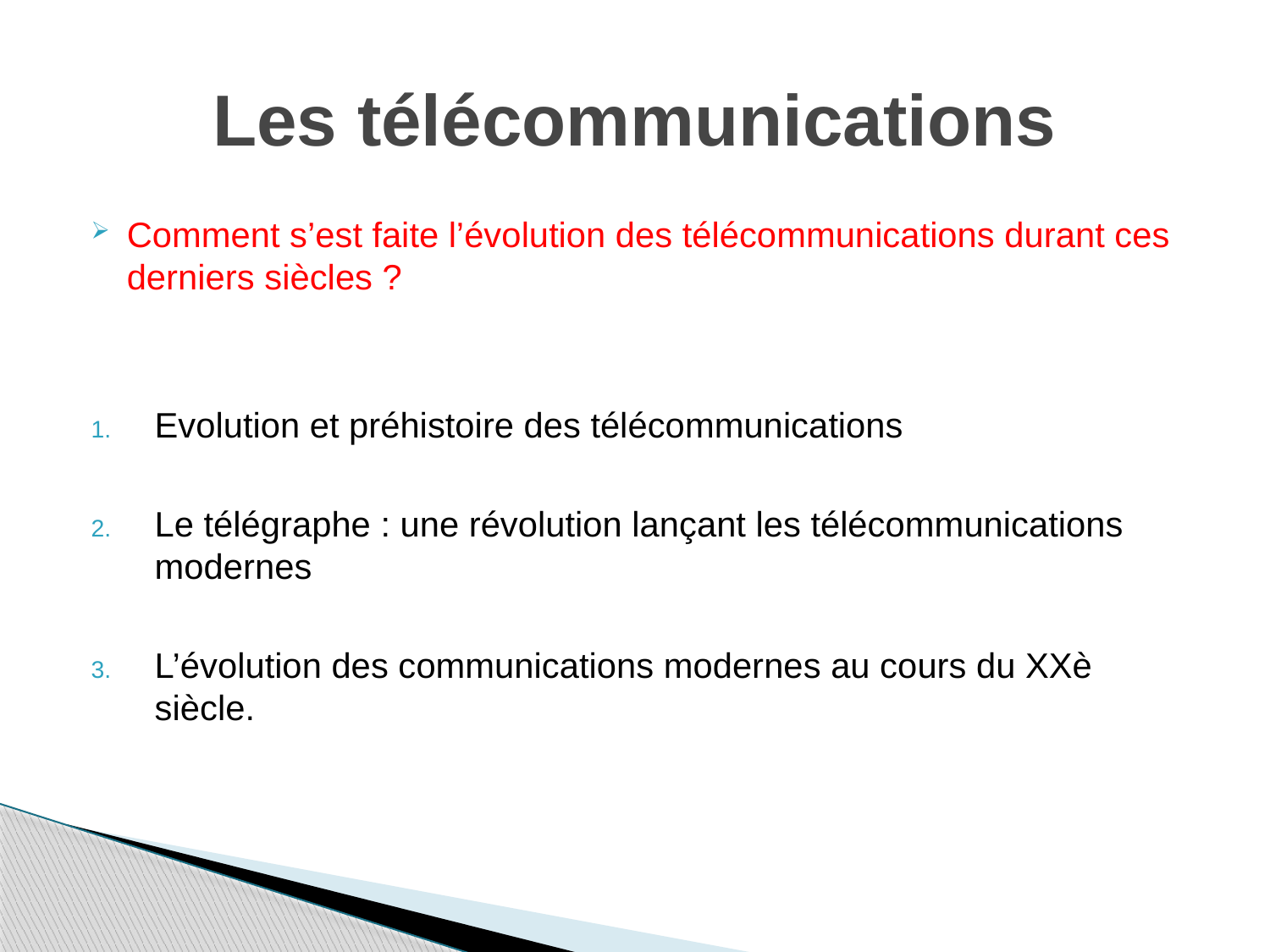

# Les télécommunications
Comment s’est faite l’évolution des télécommunications durant ces derniers siècles ?

Evolution et préhistoire des télécommunications

Le télégraphe : une révolution lançant les télécommunications modernes

L’évolution des communications modernes au cours du XXè siècle.